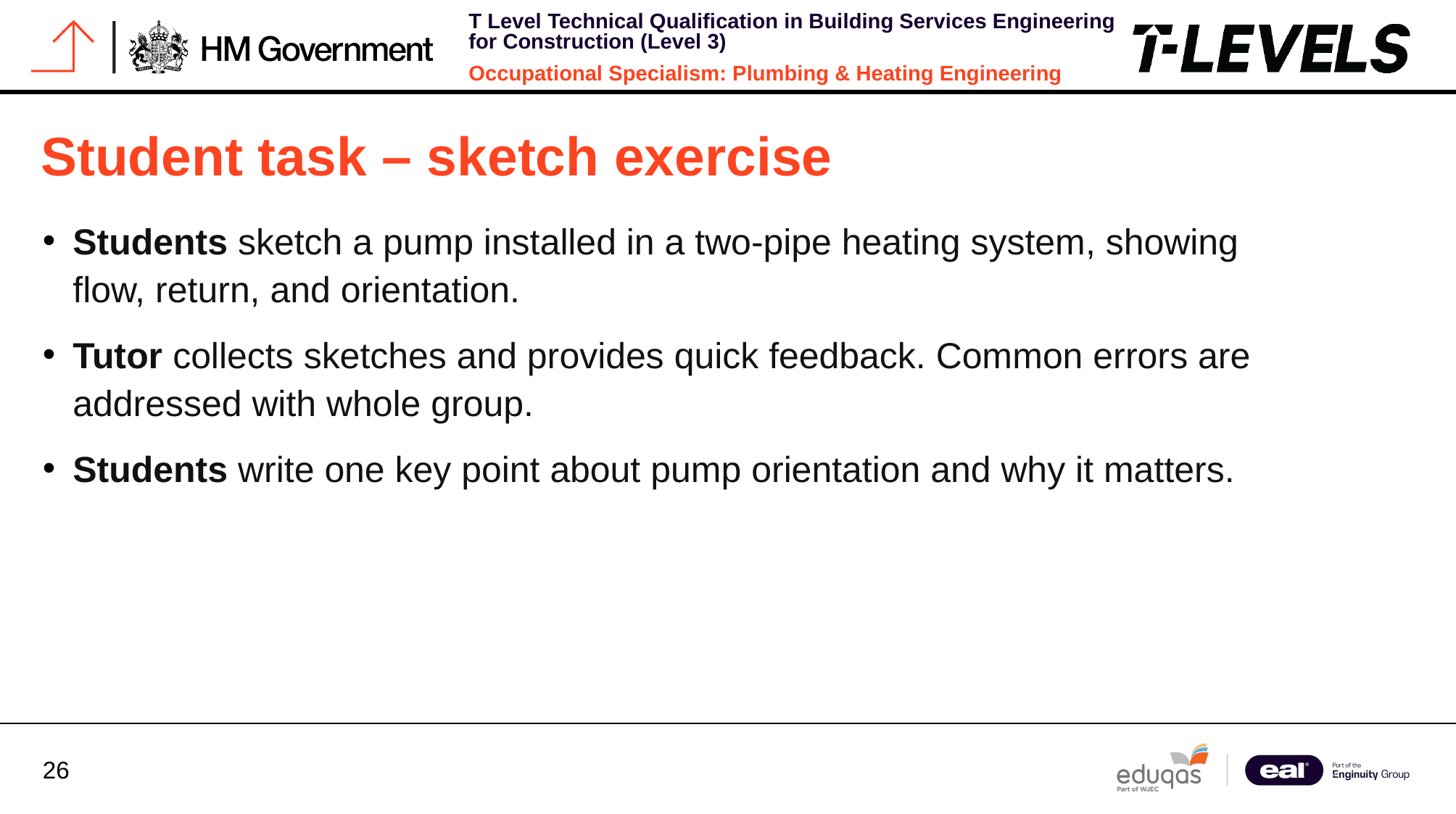

# Student task – sketch exercise
Students sketch a pump installed in a two-pipe heating system, showing flow, return, and orientation.
Tutor collects sketches and provides quick feedback. Common errors are addressed with whole group.
Students write one key point about pump orientation and why it matters.